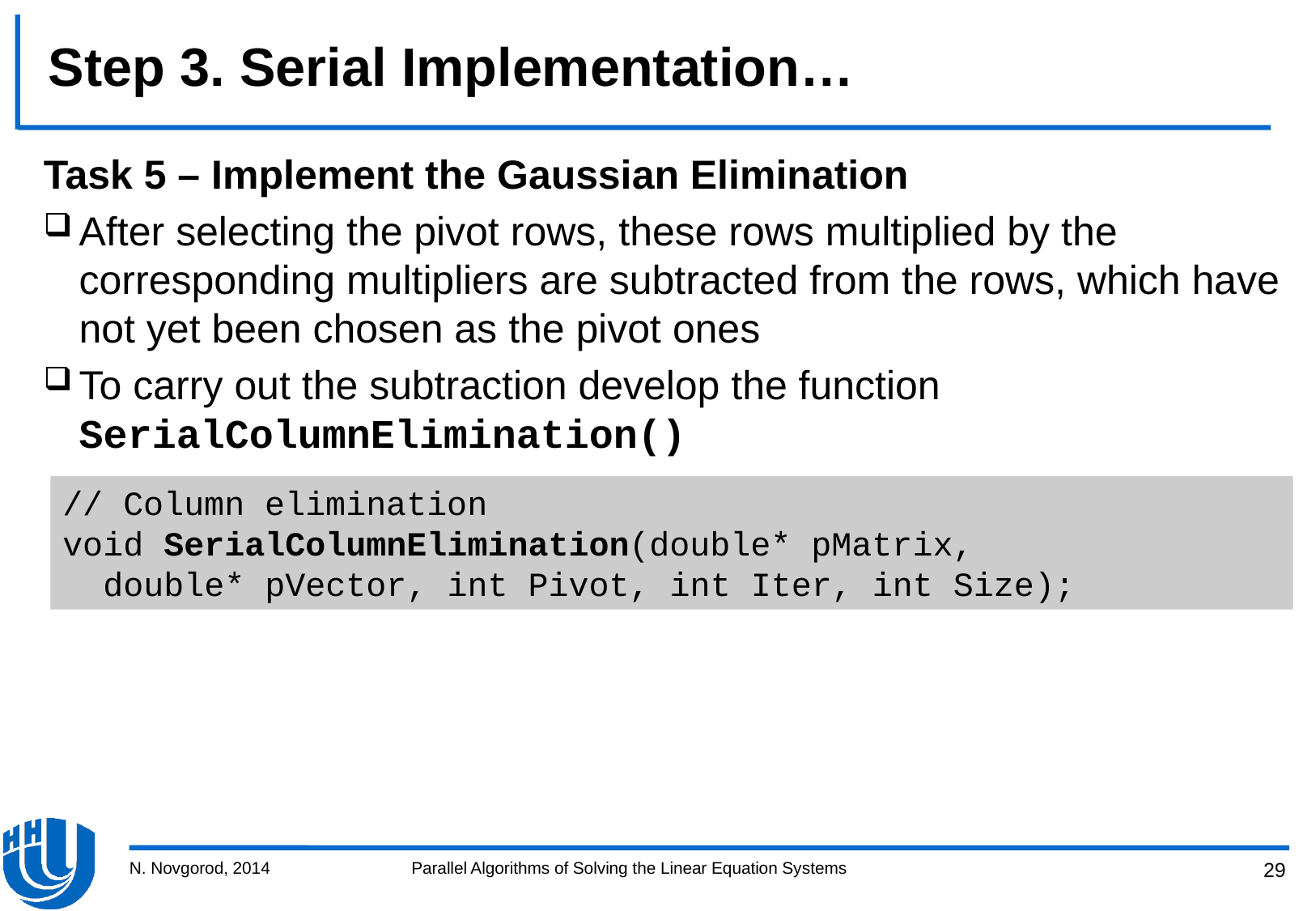

# Step 3. Serial Implementation…
Task 5 – Implement the Gaussian Elimination
After selecting the pivot rows, these rows multiplied by the corresponding multipliers are subtracted from the rows, which have not yet been chosen as the pivot ones
To carry out the subtraction develop the function SerialColumnElimination()
// Column elimination
void SerialColumnElimination(double* pMatrix,
  double* pVector, int Pivot, int Iter, int Size);
N. Novgorod, 2014
Parallel Algorithms of Solving the Linear Equation Systems
29